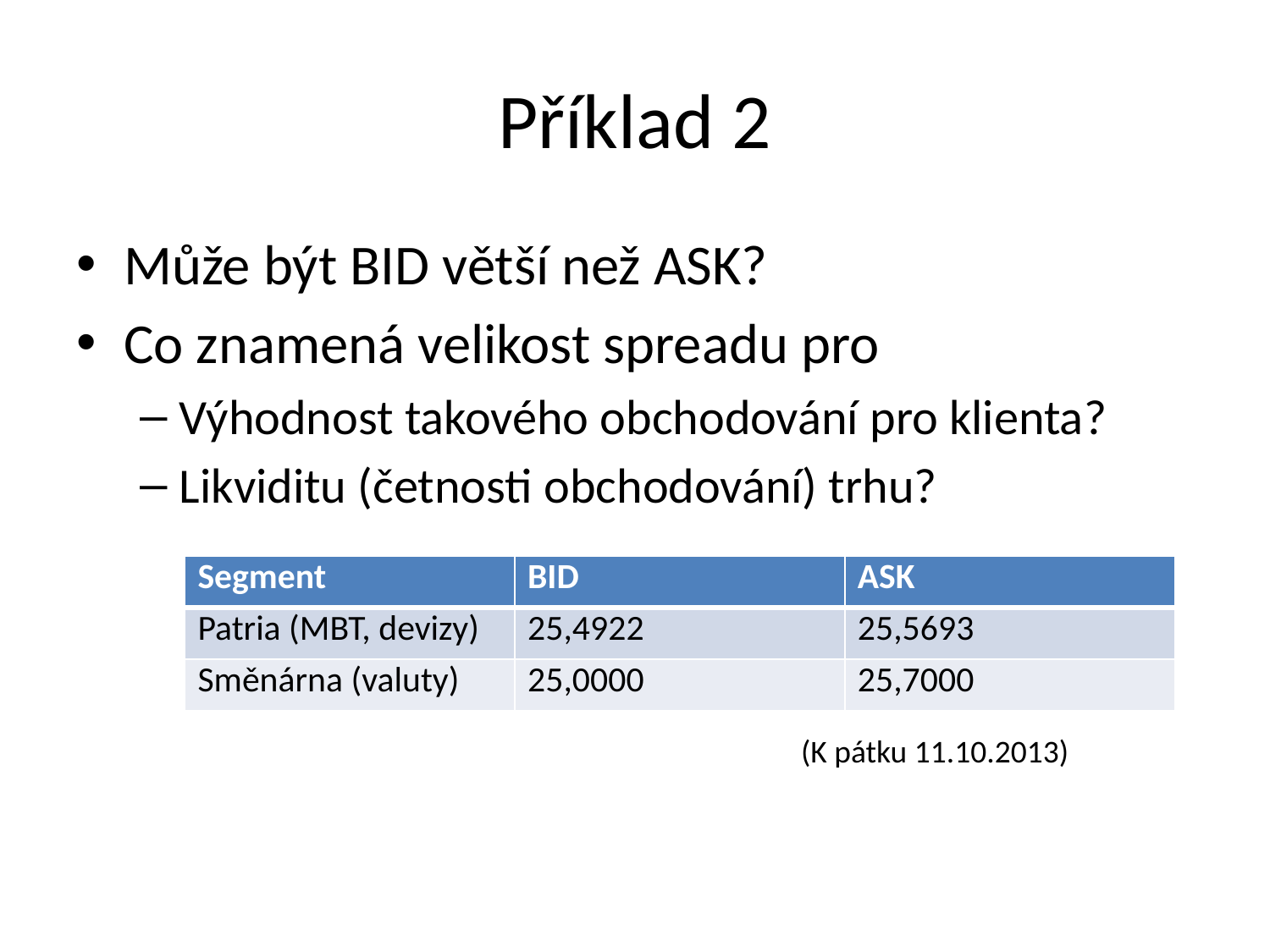

# Příklad 2
Může být BID větší než ASK?
Co znamená velikost spreadu pro
Výhodnost takového obchodování pro klienta?
Likviditu (četnosti obchodování) trhu?

| Segment | BID | ASK |
| --- | --- | --- |
| Patria (MBT, devizy) | 25,4922 | 25,5693 |
| Směnárna (valuty) | 25,0000 | 25,7000 |
(K pátku 11.10.2013)